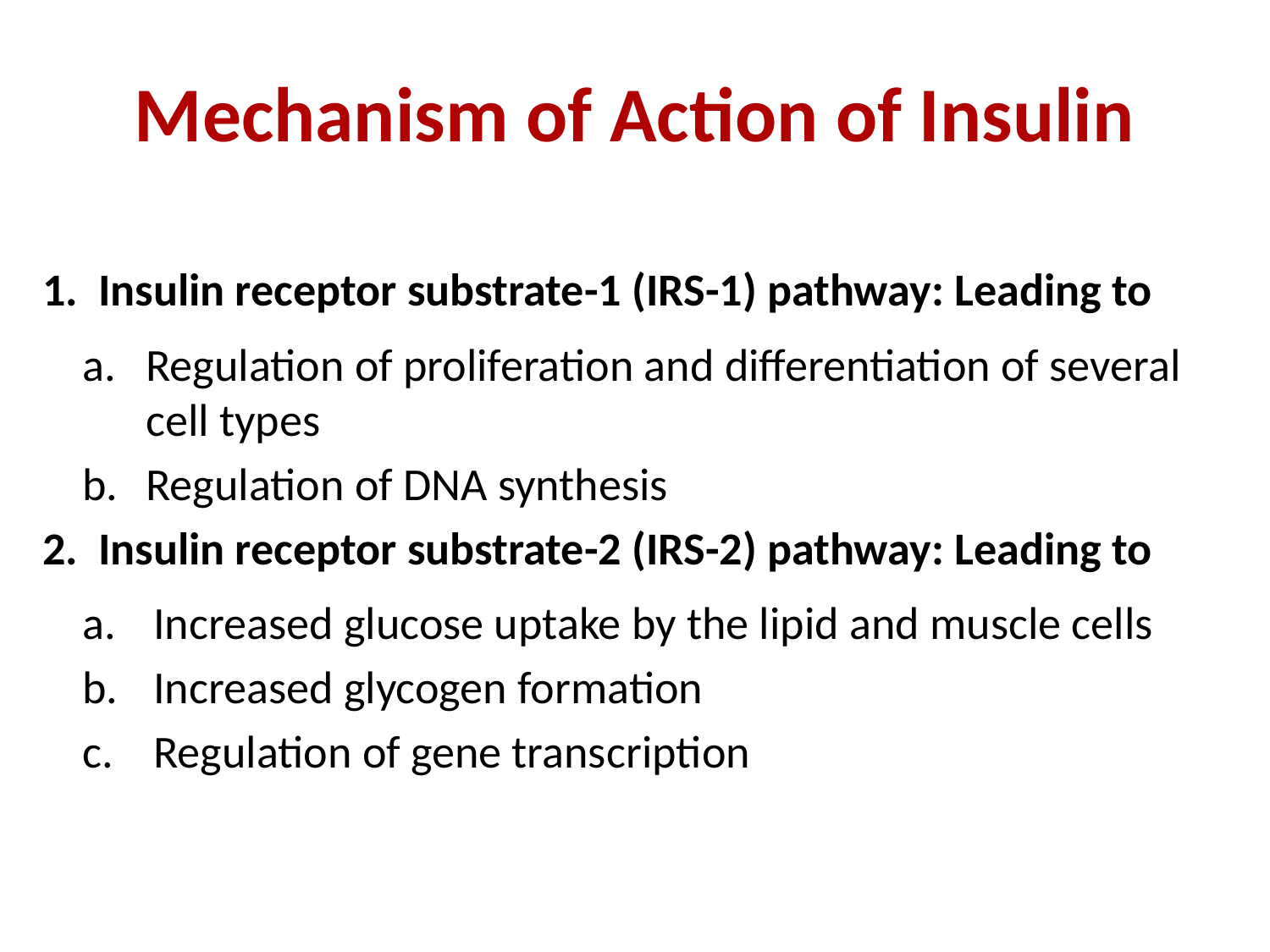

# Mechanism of Action of Insulin
Insulin receptor substrate-1 (IRS-1) pathway: Leading to
Regulation of proliferation and differentiation of several cell types
Regulation of DNA synthesis
Insulin receptor substrate-2 (IRS-2) pathway: Leading to
Increased glucose uptake by the lipid and muscle cells
Increased glycogen formation
Regulation of gene transcription